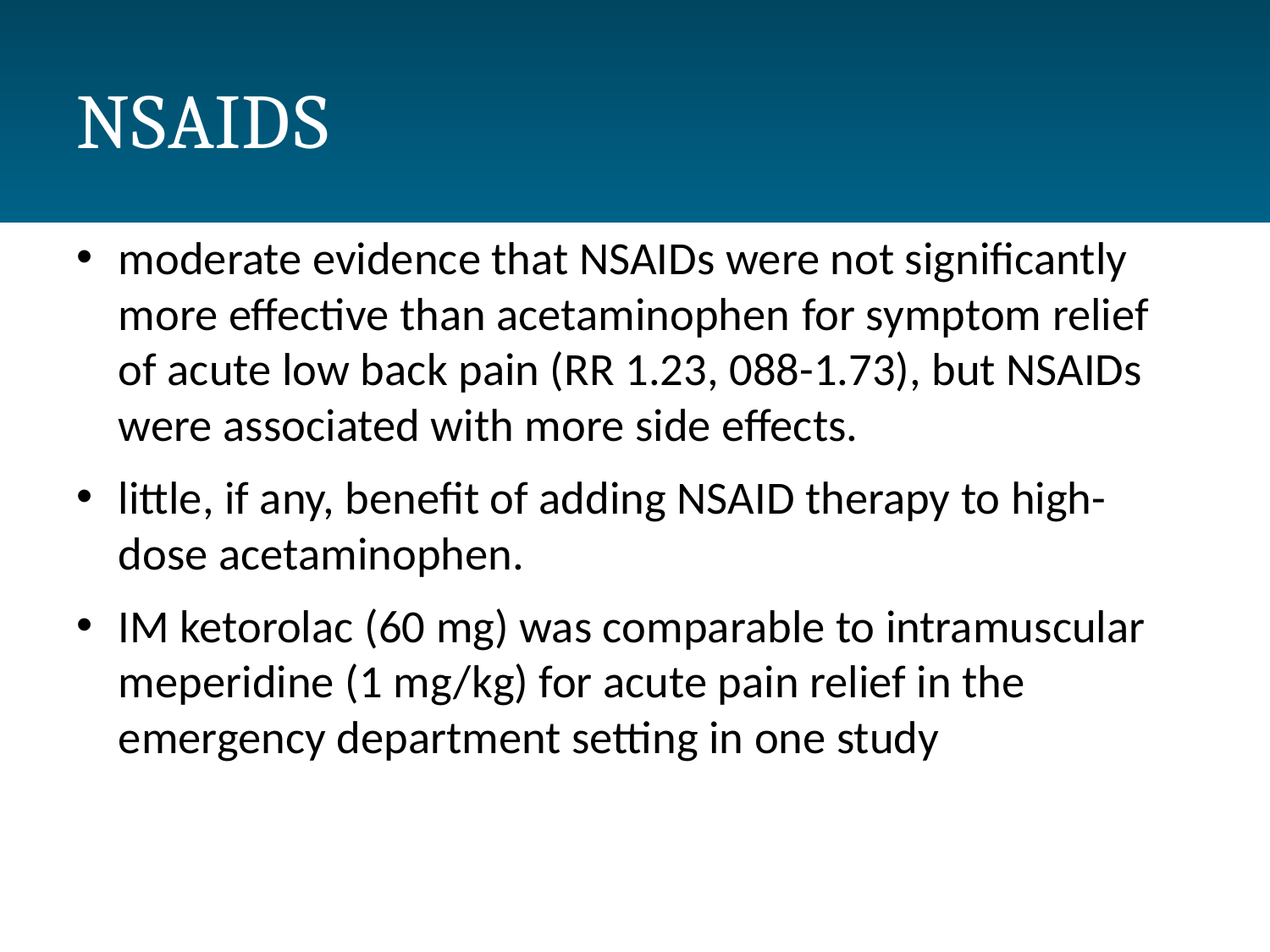

# NSAIDS
moderate evidence that NSAIDs were not significantly more effective than acetaminophen for symptom relief of acute low back pain (RR 1.23, 088-1.73), but NSAIDs were associated with more side effects.
little, if any, benefit of adding NSAID therapy to high-dose acetaminophen.
IM ketorolac (60 mg) was comparable to intramuscular meperidine (1 mg/kg) for acute pain relief in the emergency department setting in one study